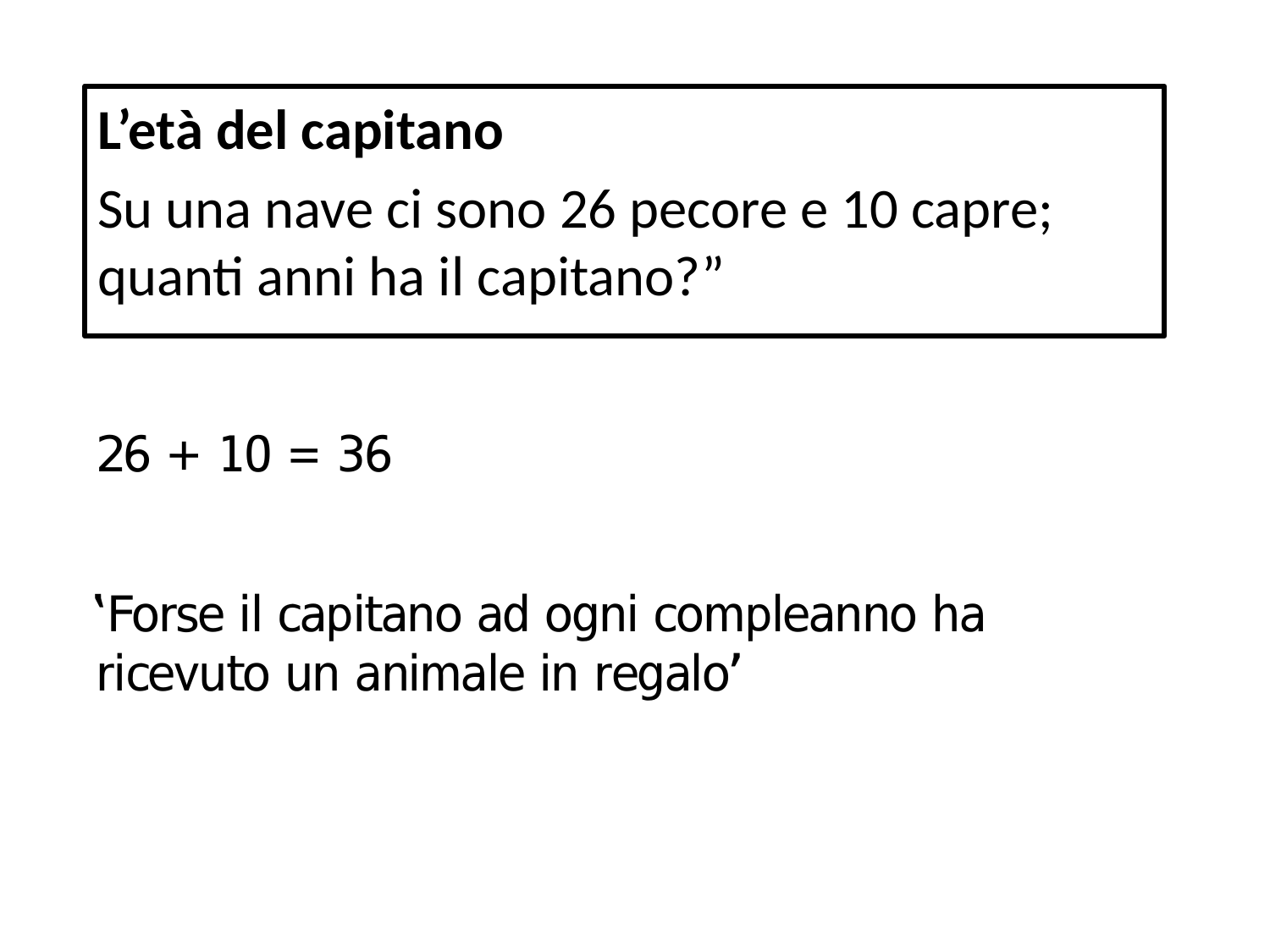

L’età del capitano
Su una nave ci sono 26 pecore e 10 capre; quanti anni ha il capitano?”

26 + 10 = 36
‘Forse il capitano ad ogni compleanno ha ricevuto un animale in regalo’